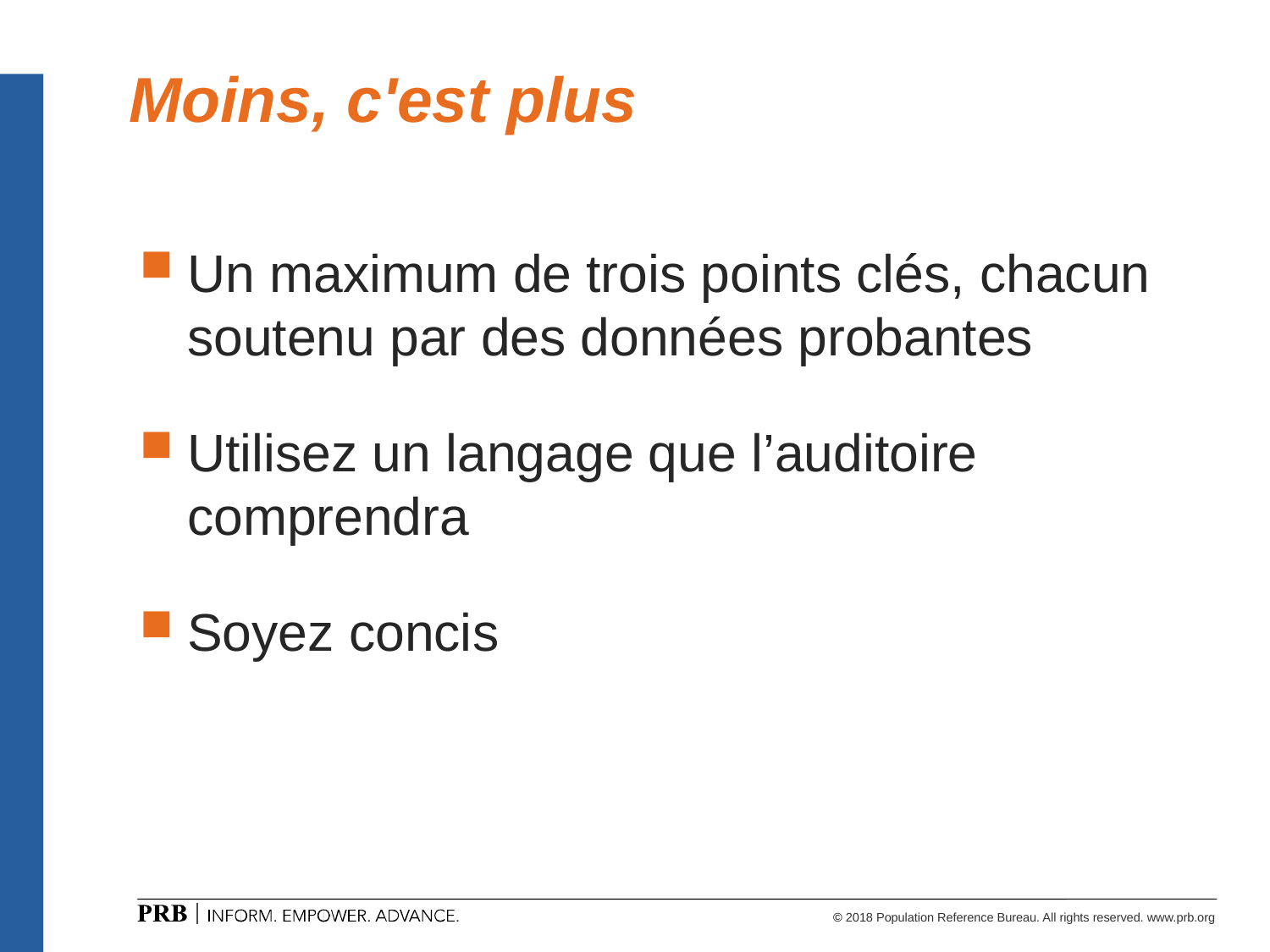

# Moins, c'est plus
Un maximum de trois points clés, chacun soutenu par des données probantes
Utilisez un langage que l’auditoire comprendra
Soyez concis